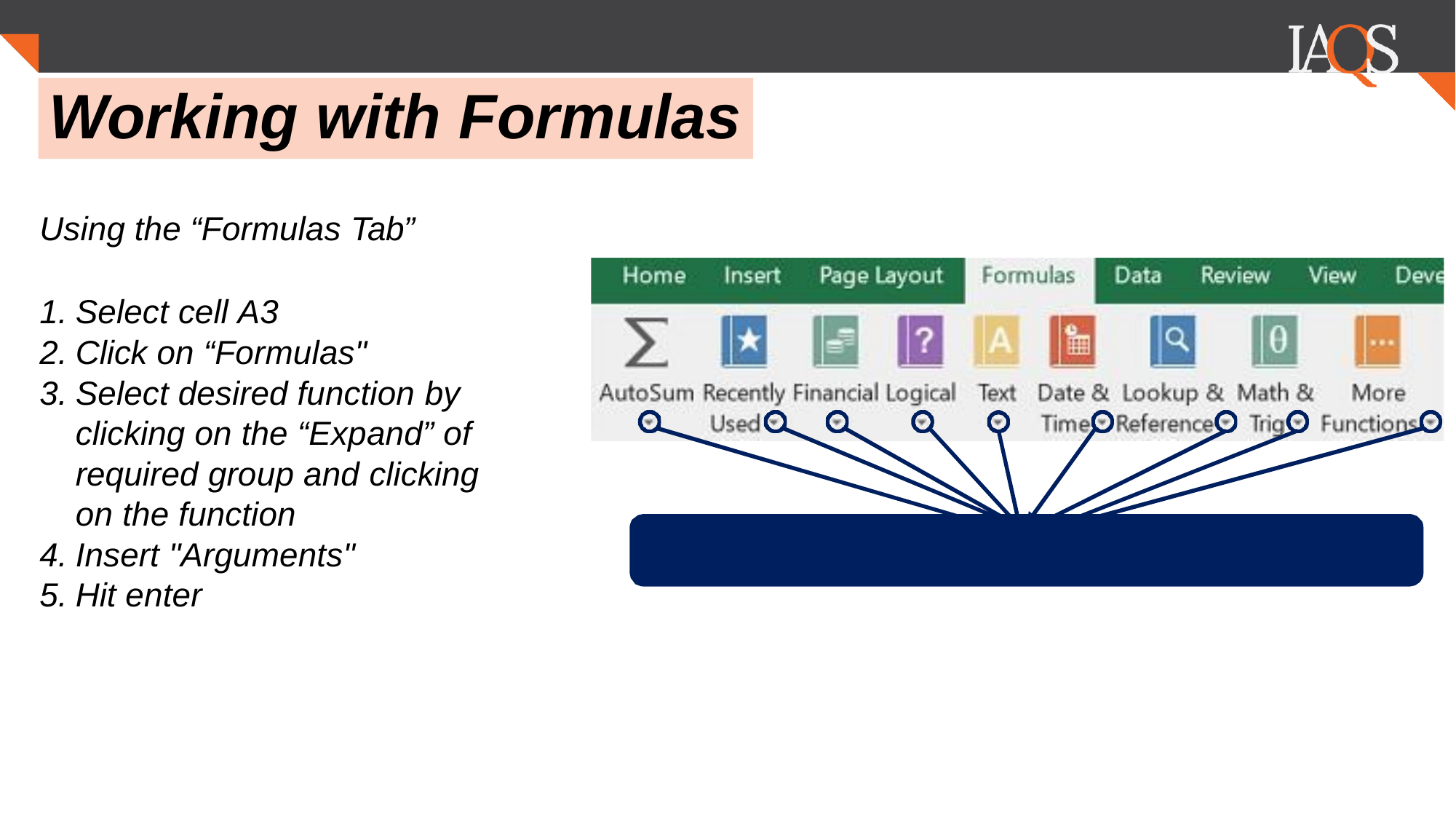

.
# Working with Formulas

Using the “Formulas Tab”

Select cell A3
Click on “Formulas"
Select desired function by  clicking on the “Expand” of  required group and clicking  on the function
Insert "Arguments"
Hit enter